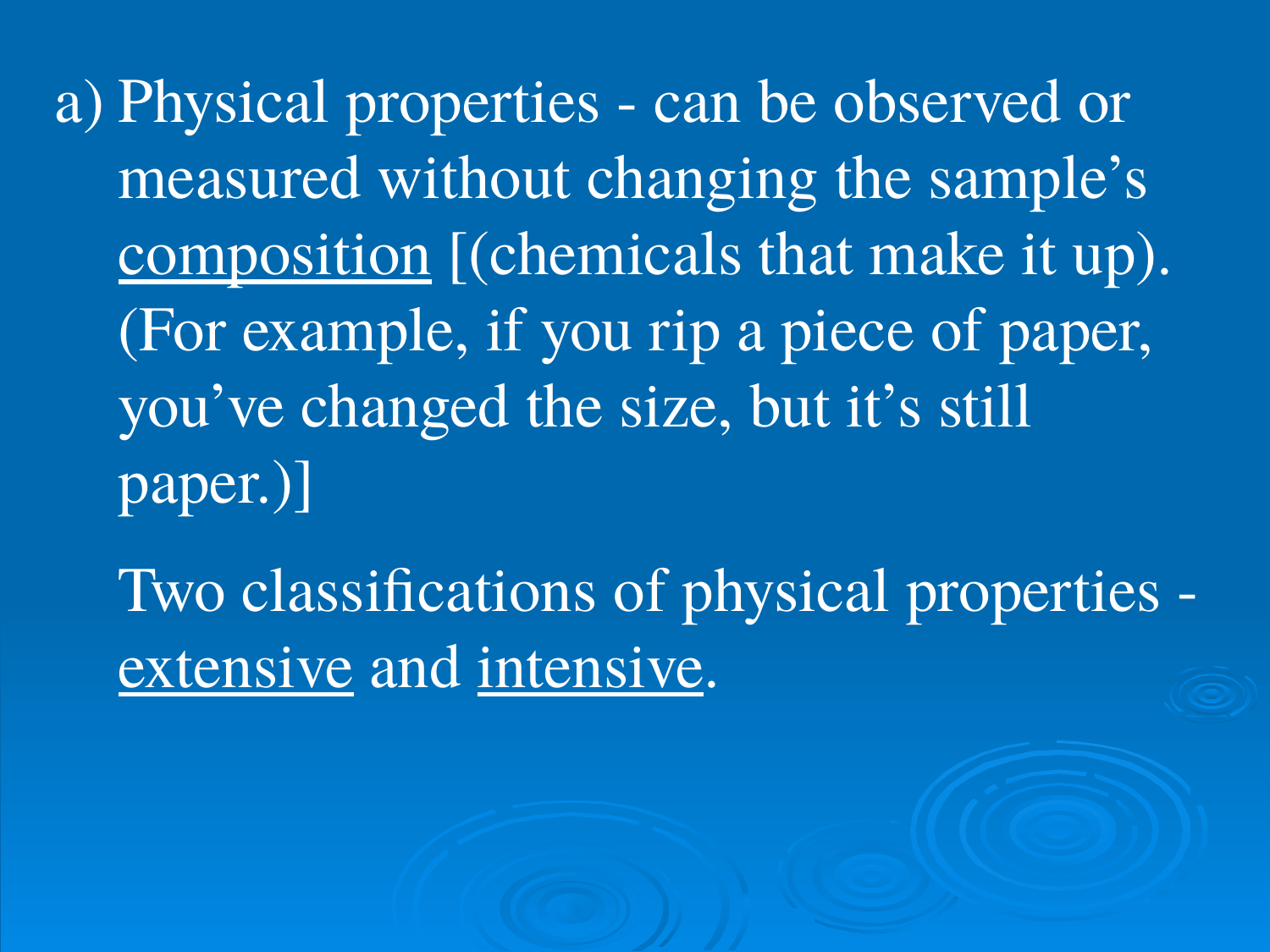

Physical properties - can be observed or measured without changing the sample’s composition [(chemicals that make it up).  (For example, if you rip a piece of paper, you’ve changed the size, but it’s still paper.)]
    Two classifications of physical properties - extensive and intensive.